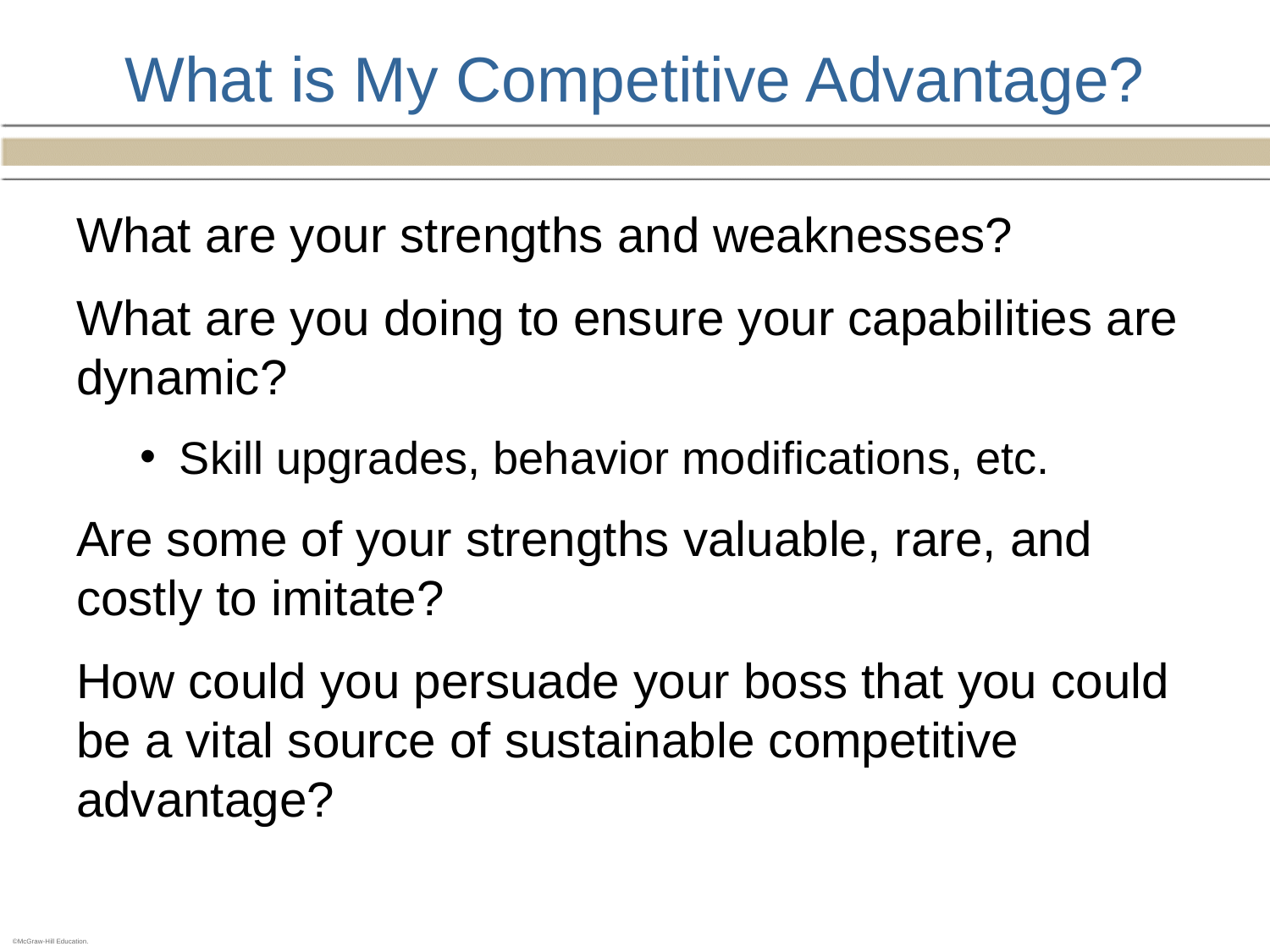

# What is My Competitive Advantage?
What are your strengths and weaknesses?
What are you doing to ensure your capabilities are dynamic?
Skill upgrades, behavior modifications, etc.
Are some of your strengths valuable, rare, and costly to imitate?
How could you persuade your boss that you could be a vital source of sustainable competitive advantage?